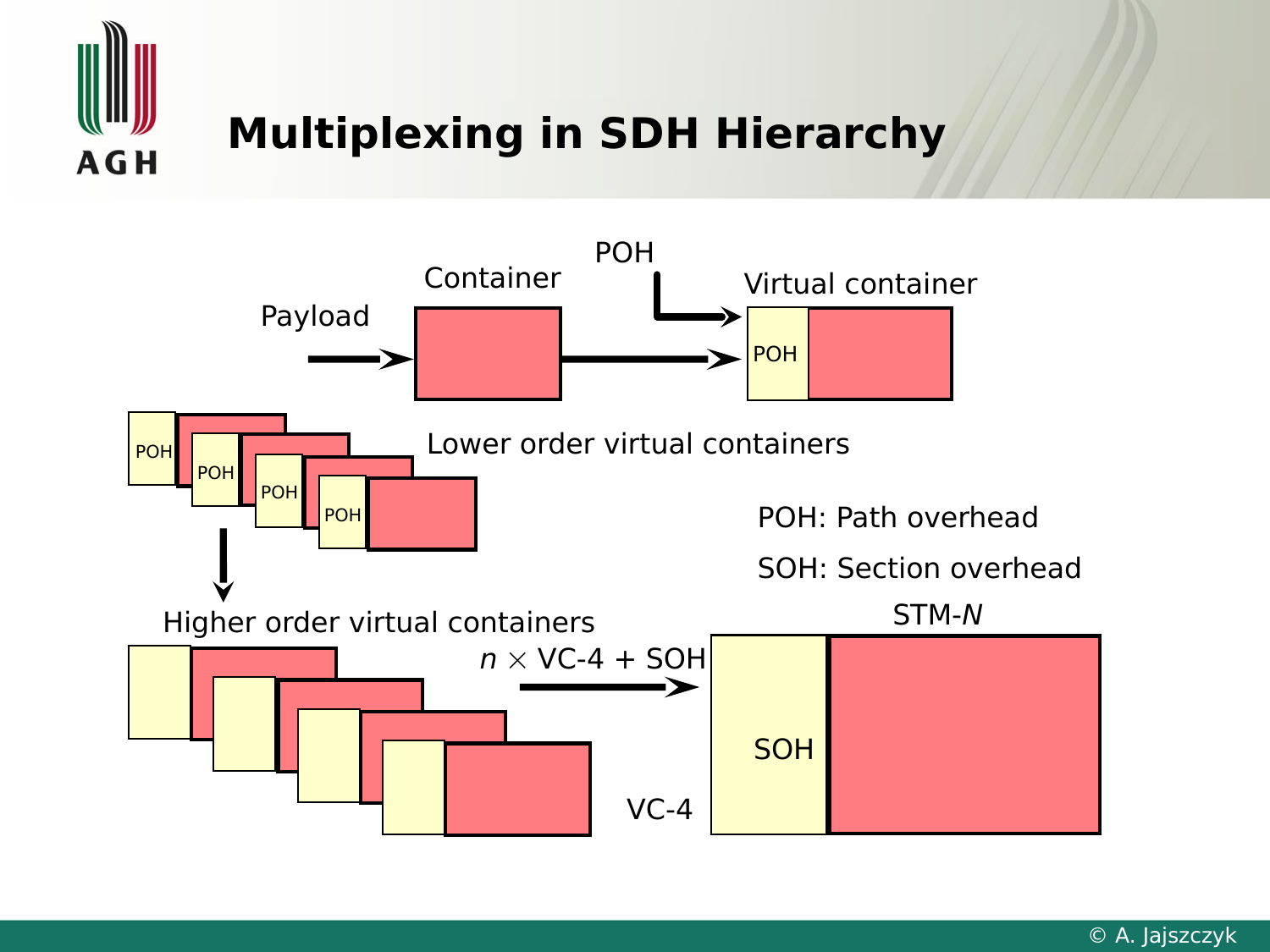

# Multiplexing in SDH Hierarchy
POH
Container
Virtual container

Payload

POH

Lower order virtual containers

POH

POH

POH

POH
POH: Path overhead
SOH: Section overhead

STM-N
Higher order virtual containers
n × VC-4 + SOH

SOH

VC-4